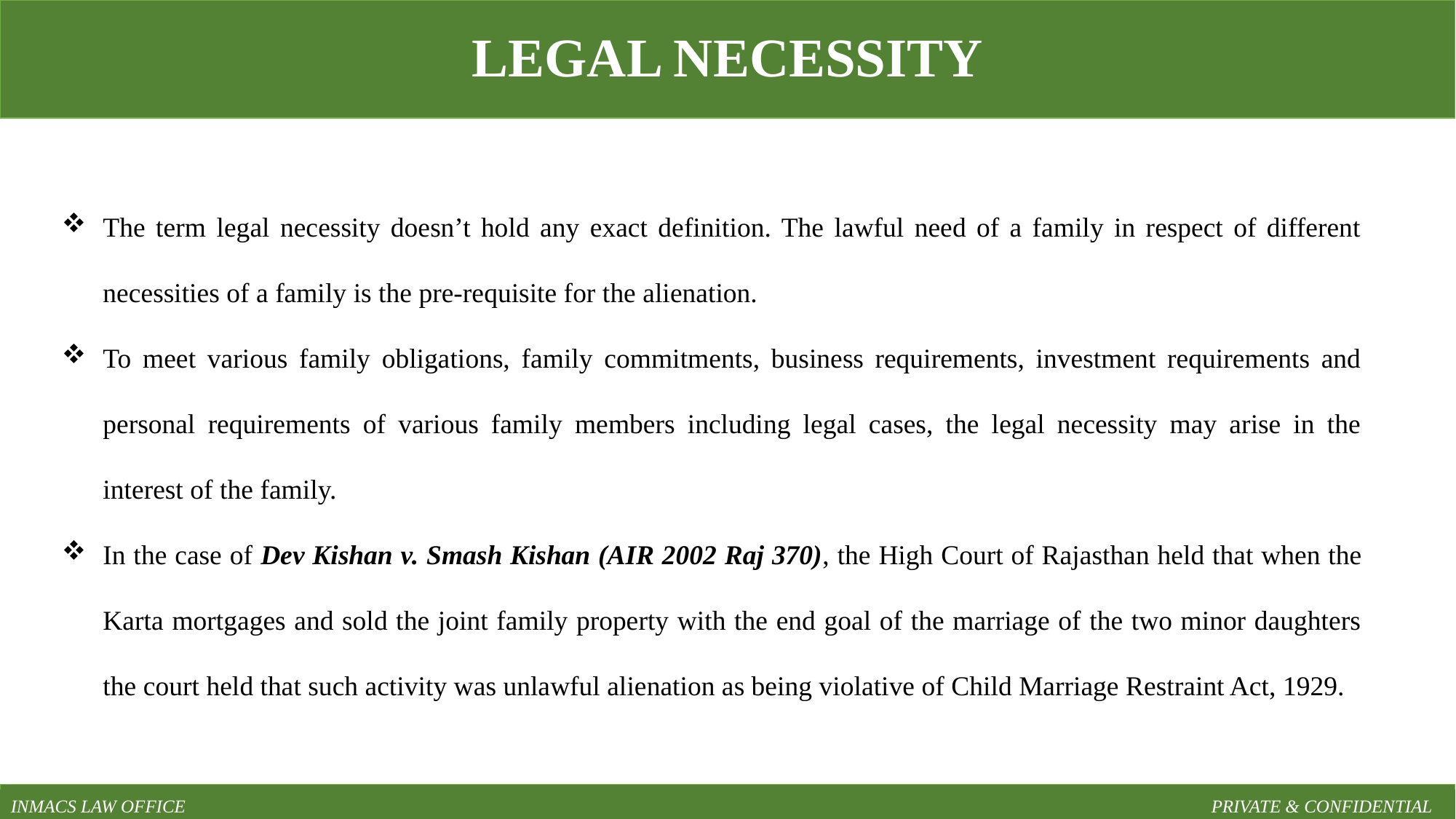

LEGAL NECESSITY
The term legal necessity doesn’t hold any exact definition. The lawful need of a family in respect of different necessities of a family is the pre-requisite for the alienation.
To meet various family obligations, family commitments, business requirements, investment requirements and personal requirements of various family members including legal cases, the legal necessity may arise in the interest of the family.
In the case of Dev Kishan v. Smash Kishan (AIR 2002 Raj 370), the High Court of Rajasthan held that when the Karta mortgages and sold the joint family property with the end goal of the marriage of the two minor daughters the court held that such activity was unlawful alienation as being violative of Child Marriage Restraint Act, 1929.

INMACS LAW OFFICE										PRIVATE & CONFIDENTIAL